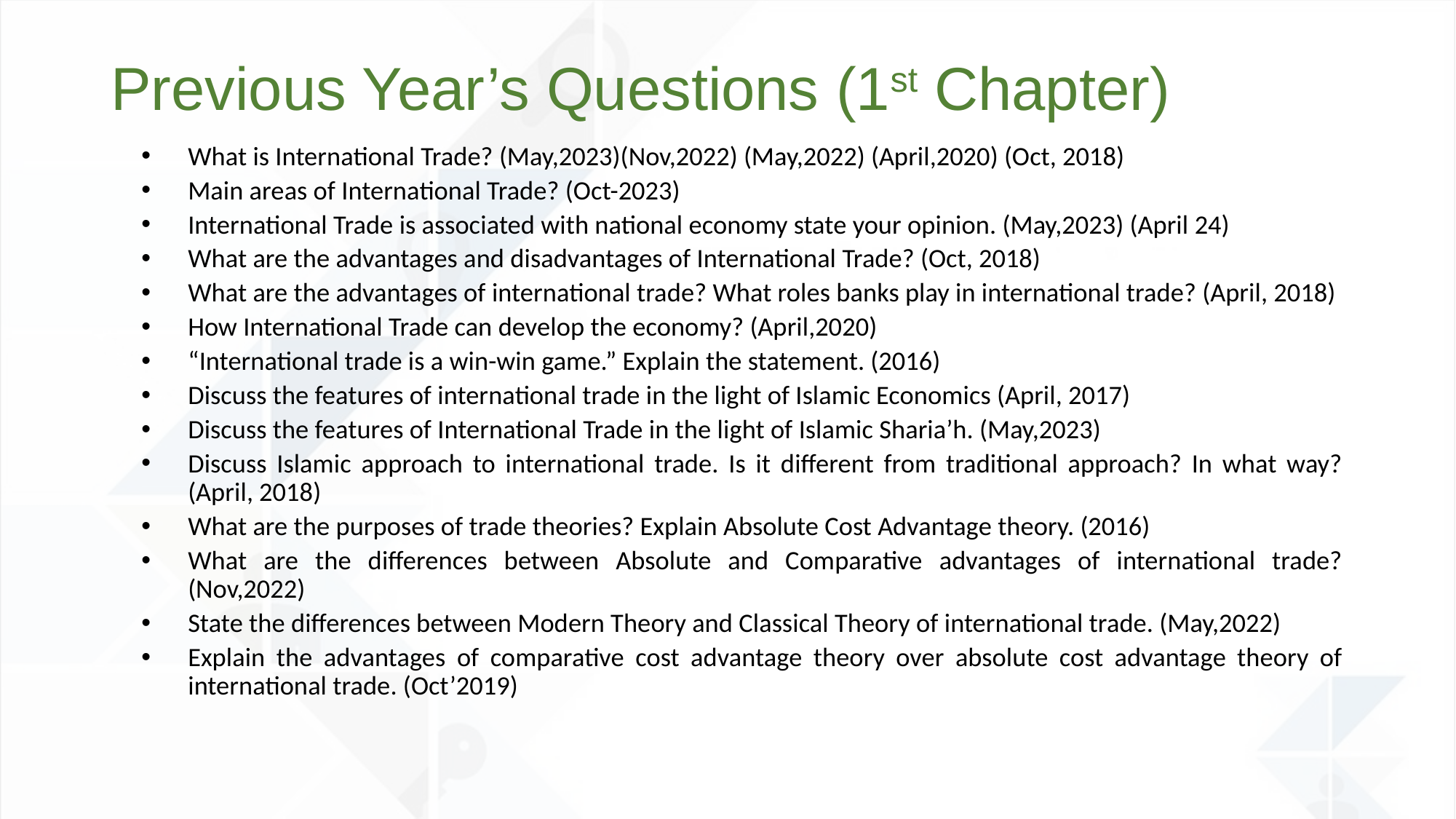

# Previous Year’s Questions (1st Chapter)
What is International Trade? (May,2023)(Nov,2022) (May,2022) (April,2020) (Oct, 2018)
Main areas of International Trade? (Oct-2023)
International Trade is associated with national economy state your opinion. (May,2023) (April 24)
What are the advantages and disadvantages of International Trade? (Oct, 2018)
What are the advantages of international trade? What roles banks play in international trade? (April, 2018)
How International Trade can develop the economy? (April,2020)
“International trade is a win-win game.” Explain the statement. (2016)
Discuss the features of international trade in the light of Islamic Economics (April, 2017)
Discuss the features of International Trade in the light of Islamic Sharia’h. (May,2023)
Discuss Islamic approach to international trade. Is it different from traditional approach? In what way? (April, 2018)
What are the purposes of trade theories? Explain Absolute Cost Advantage theory. (2016)
What are the differences between Absolute and Comparative advantages of international trade? (Nov,2022)
State the differences between Modern Theory and Classical Theory of international trade. (May,2022)
Explain the advantages of comparative cost advantage theory over absolute cost advantage theory of international trade. (Oct’2019)